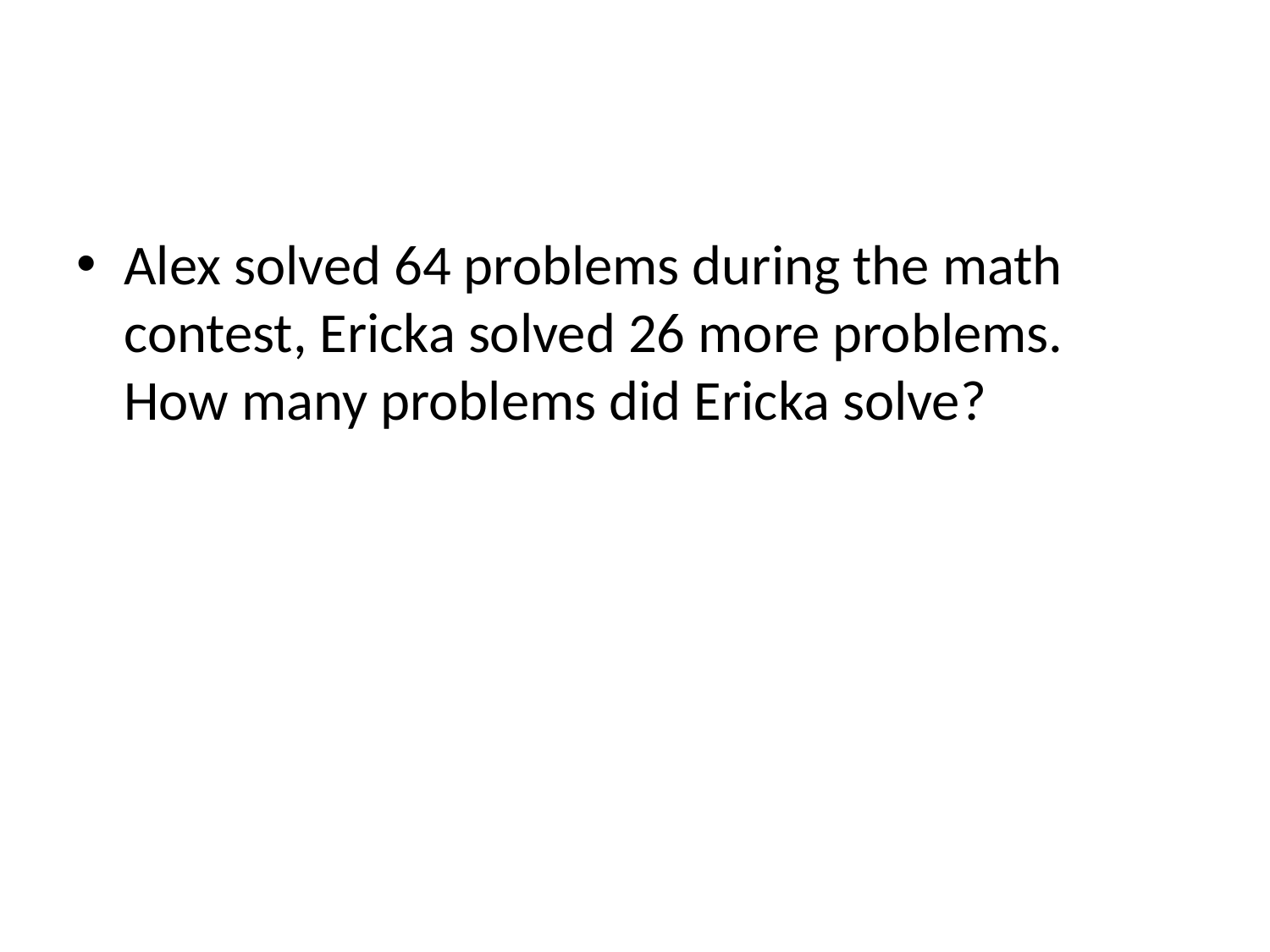

#
Alex solved 64 problems during the math contest, Ericka solved 26 more problems.  How many problems did Ericka solve?